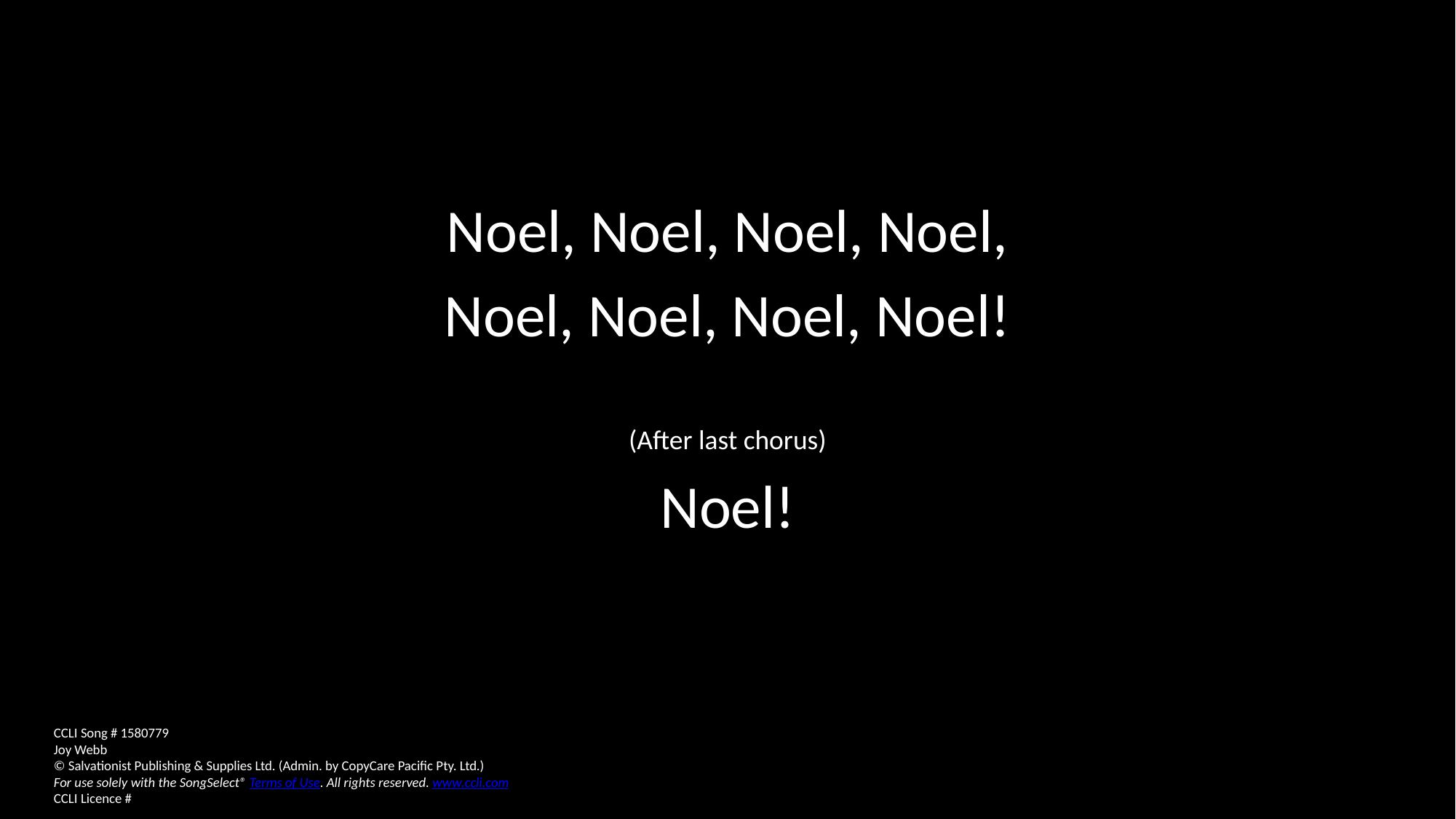

Noel, Noel, Noel, Noel,
Noel, Noel, Noel, Noel!

(After last chorus)
Noel!
CCLI Song # 1580779
Joy Webb
© Salvationist Publishing & Supplies Ltd. (Admin. by CopyCare Pacific Pty. Ltd.)
For use solely with the SongSelect® Terms of Use. All rights reserved. www.ccli.com
CCLI Licence #